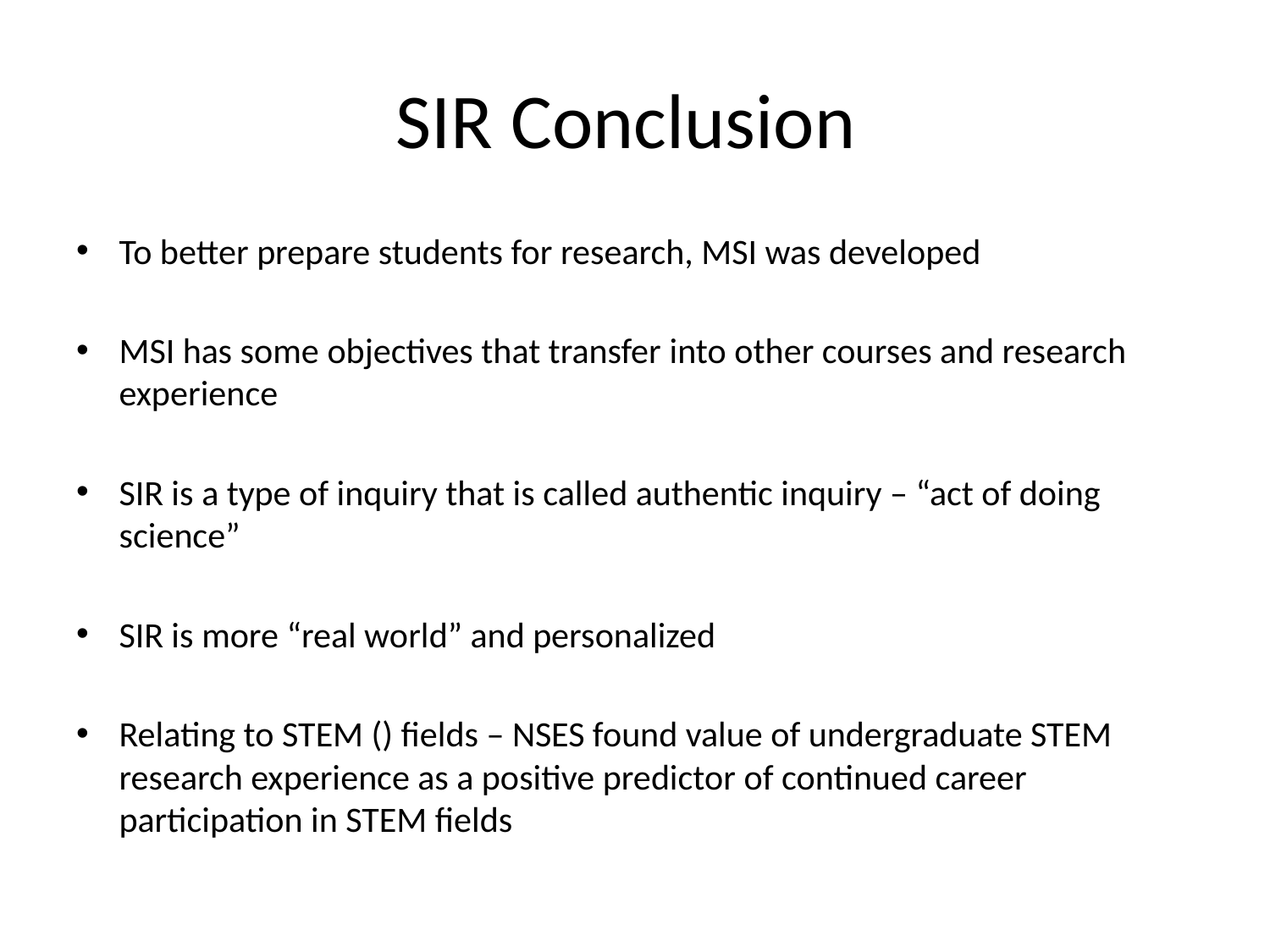

# SIR Conclusion
To better prepare students for research, MSI was developed

MSI has some objectives that transfer into other courses and research experience

SIR is a type of inquiry that is called authentic inquiry – “act of doing science”

SIR is more “real world” and personalized

Relating to STEM () fields – NSES found value of undergraduate STEM research experience as a positive predictor of continued career participation in STEM fields